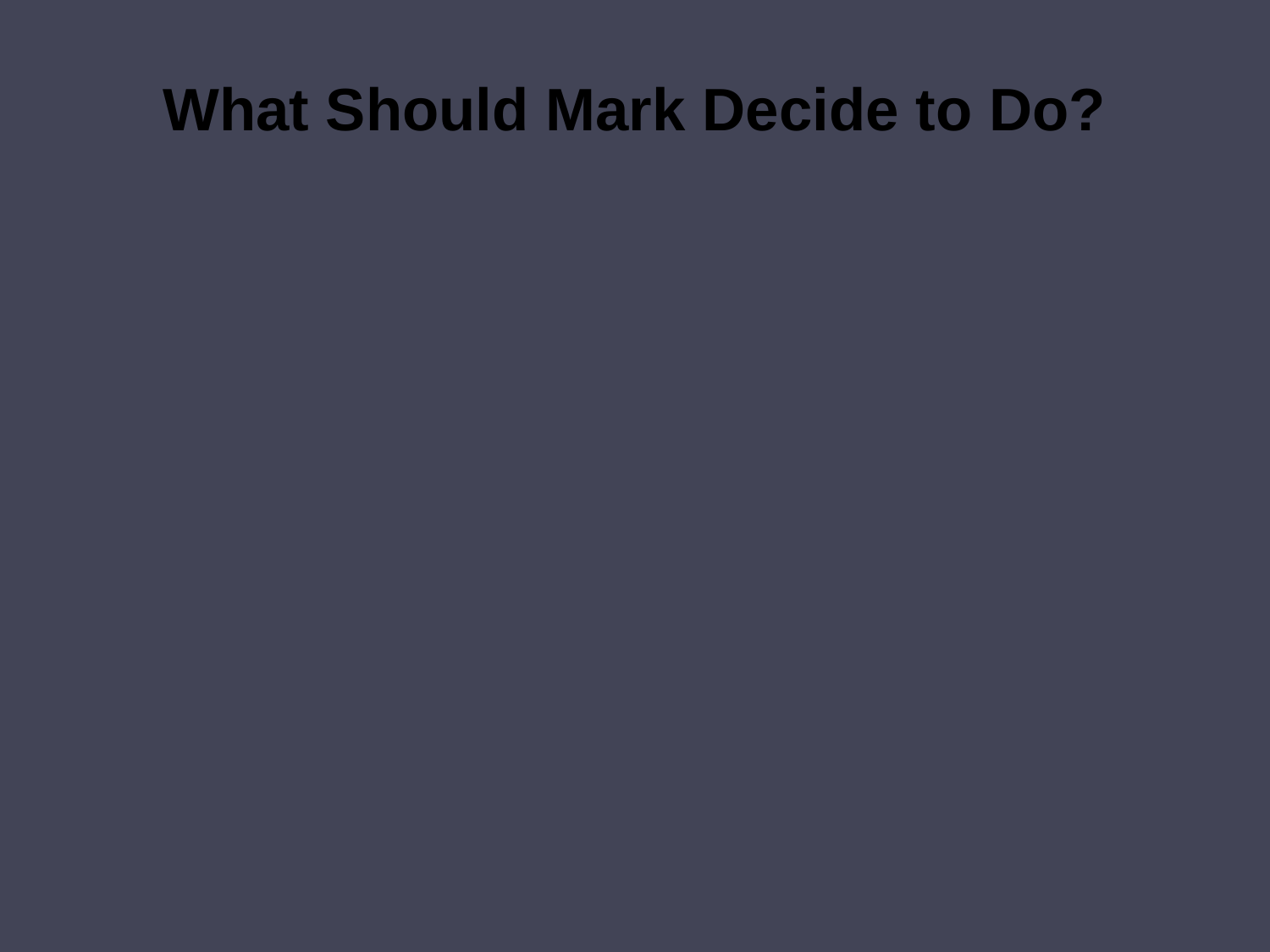

# What Should Mark Decide to Do?